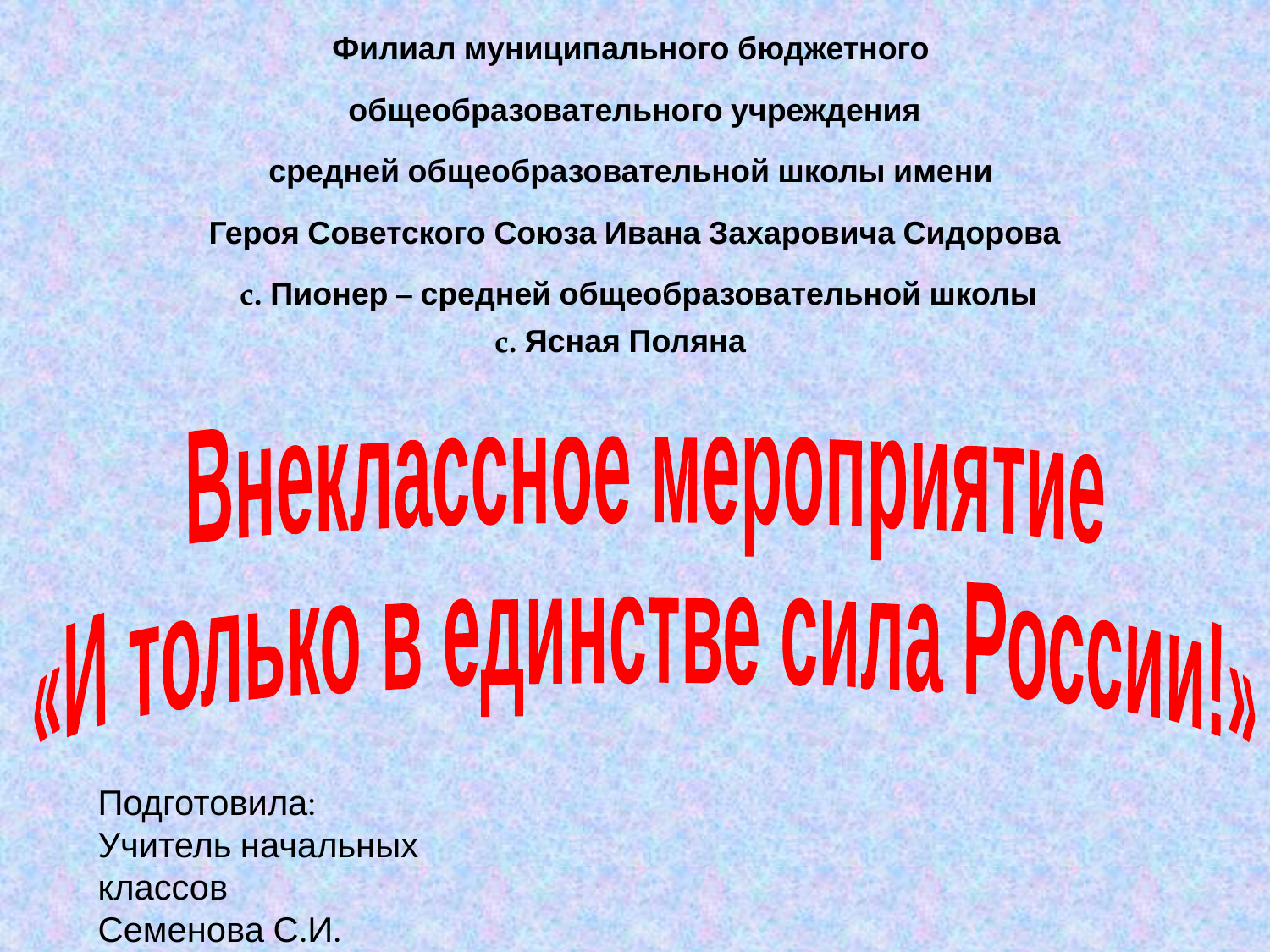

Филиал муниципального бюджетного
общеобразовательного учреждения
средней общеобразовательной школы имени
Героя Советского Союза Ивана Захаровича Сидорова
 c. Пионер – средней общеобразовательной школы
 c. Ясная Поляна

Внеклассное мероприятие
«И только в единстве сила России!»

Подготовила:
Учитель начальных классов
Семенова С.И.